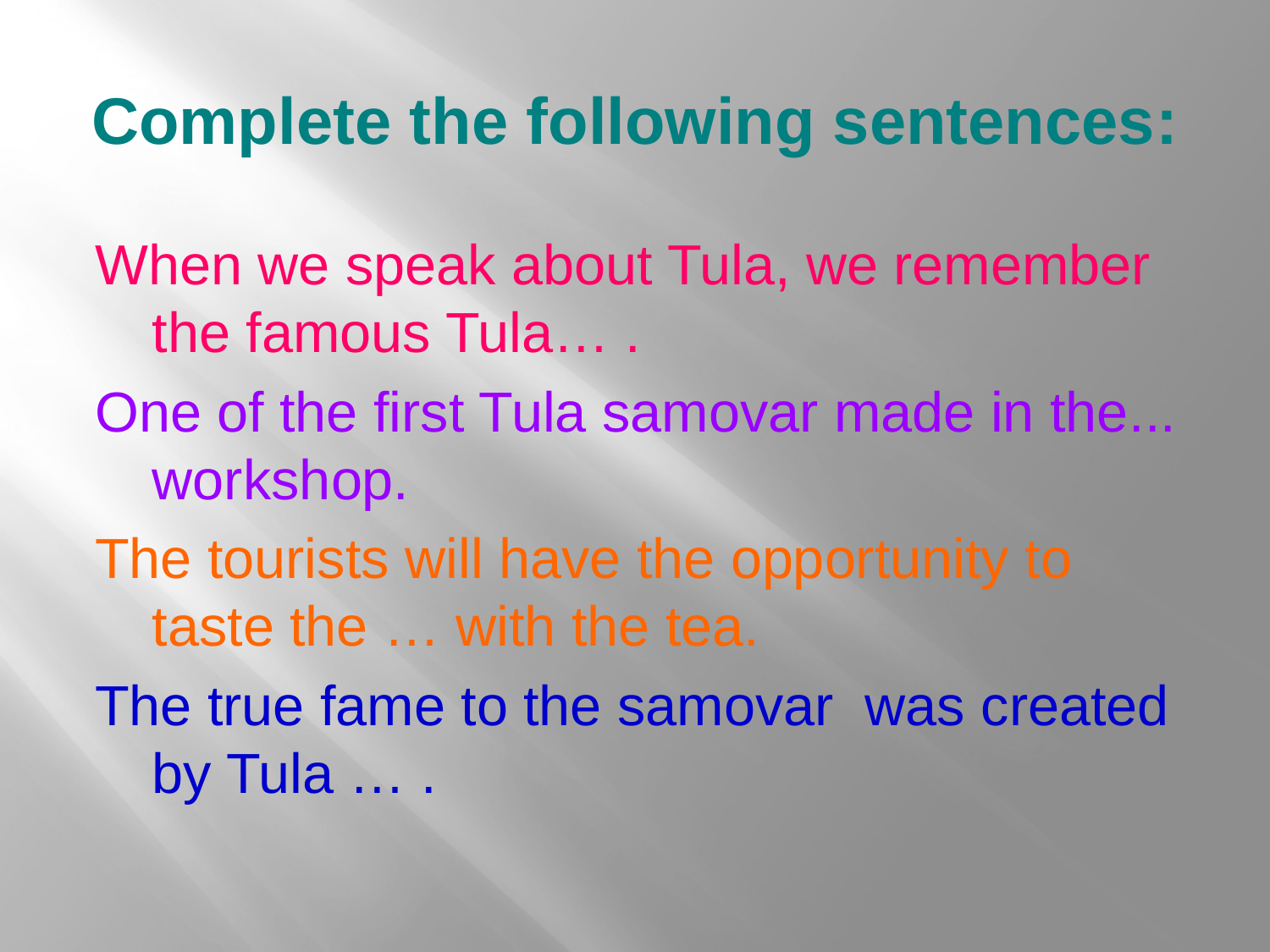

# Complete the following sentences:
When we speak about Tula, we remember the famous Tula… .
One of the first Tula samovar made in the...  workshop.
The tourists will have the opportunity to taste the … with the tea.
The true fame to the samovar  was created by Tula … .